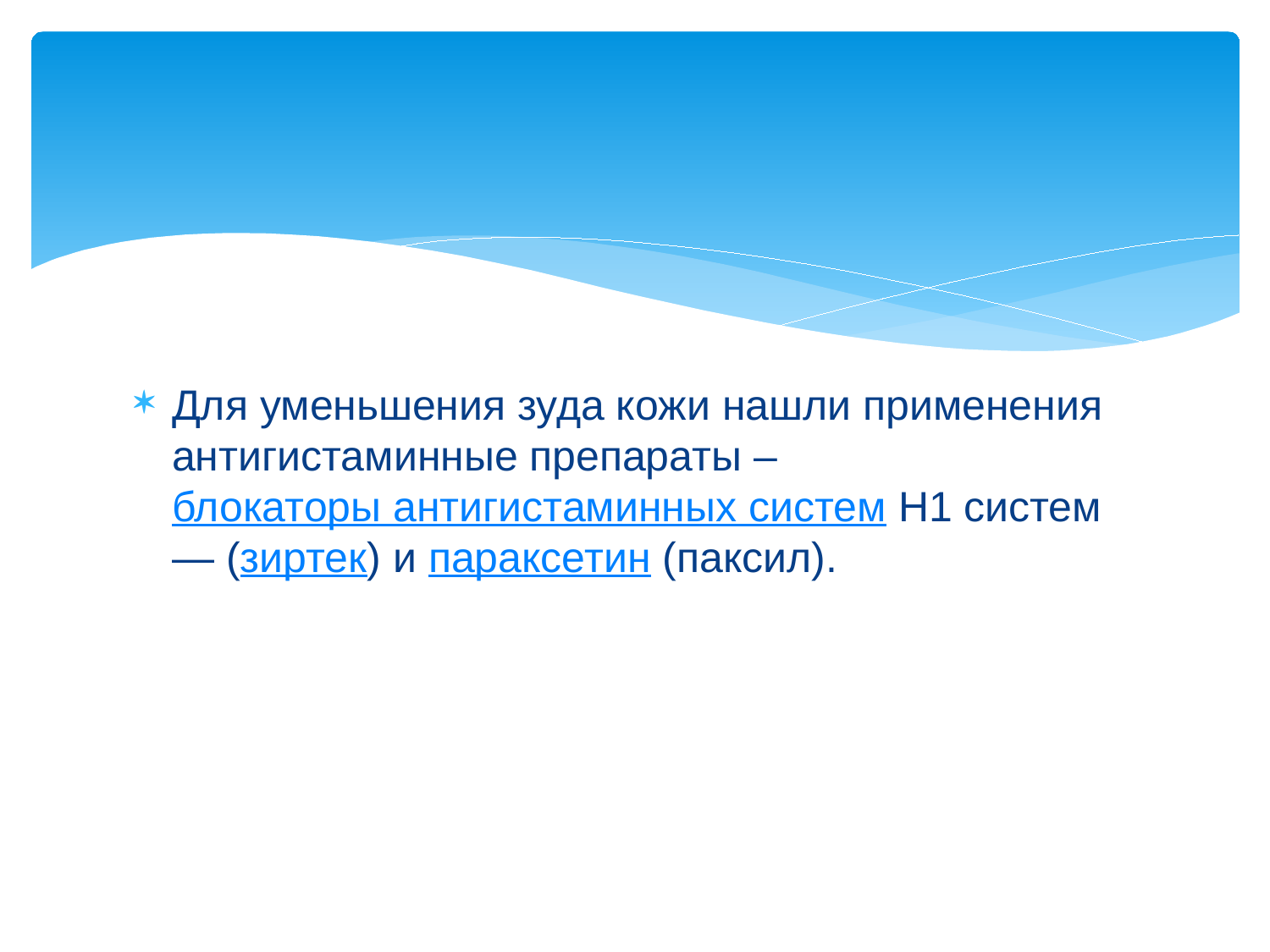

Для уменьшения зуда кожи нашли применения антигистаминные препараты – блокаторы антигистаминных систем H1 систем — (зиртек) и параксетин (паксил).